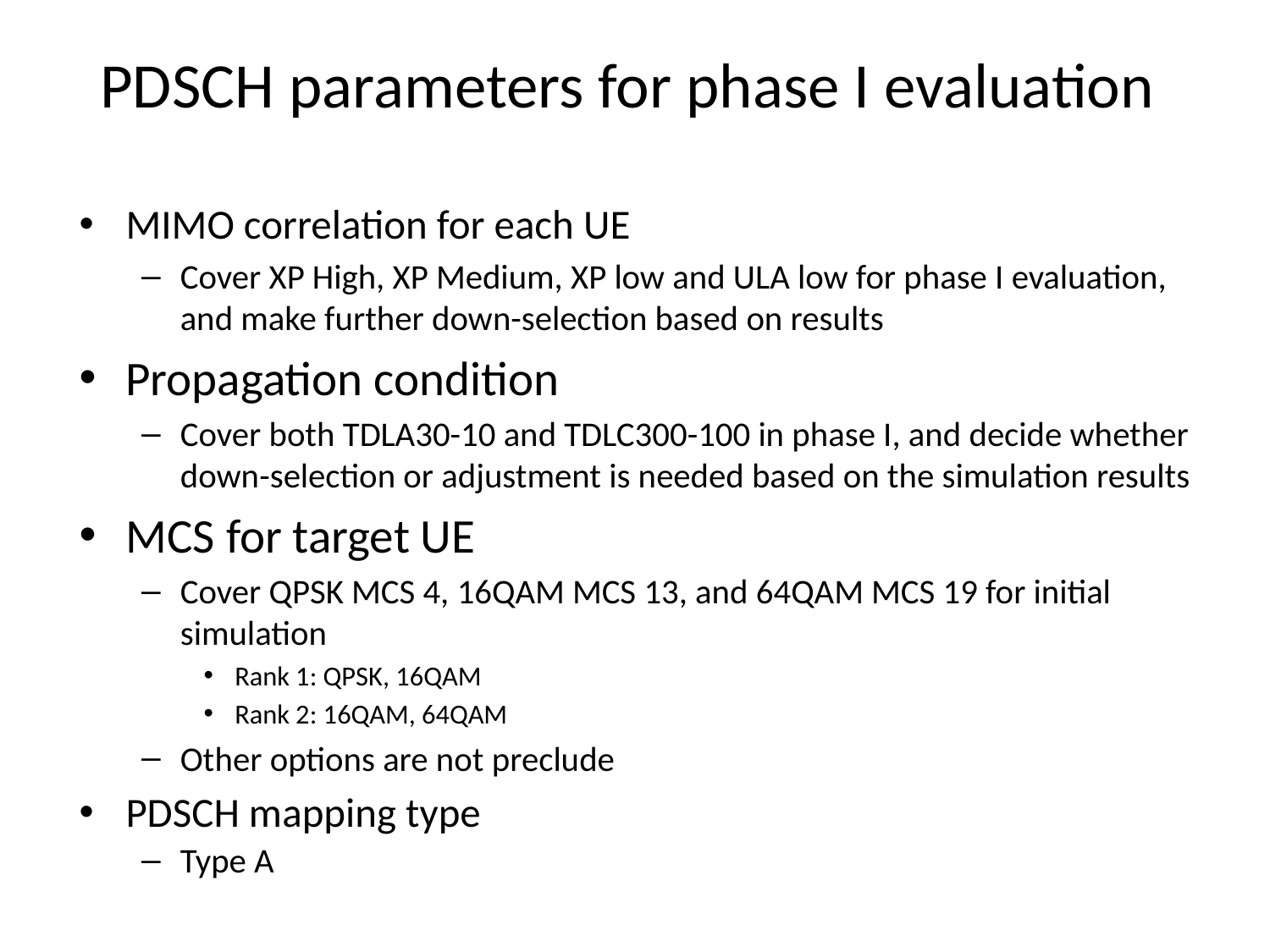

# PDSCH parameters for phase I evaluation
MIMO correlation for each UE
Cover XP High, XP Medium, XP low and ULA low for phase I evaluation, and make further down-selection based on results
Propagation condition
Cover both TDLA30-10 and TDLC300-100 in phase I, and decide whether down-selection or adjustment is needed based on the simulation results
MCS for target UE
Cover QPSK MCS 4, 16QAM MCS 13, and 64QAM MCS 19 for initial simulation
Rank 1: QPSK, 16QAM
Rank 2: 16QAM, 64QAM
Other options are not preclude
PDSCH mapping type
Type A